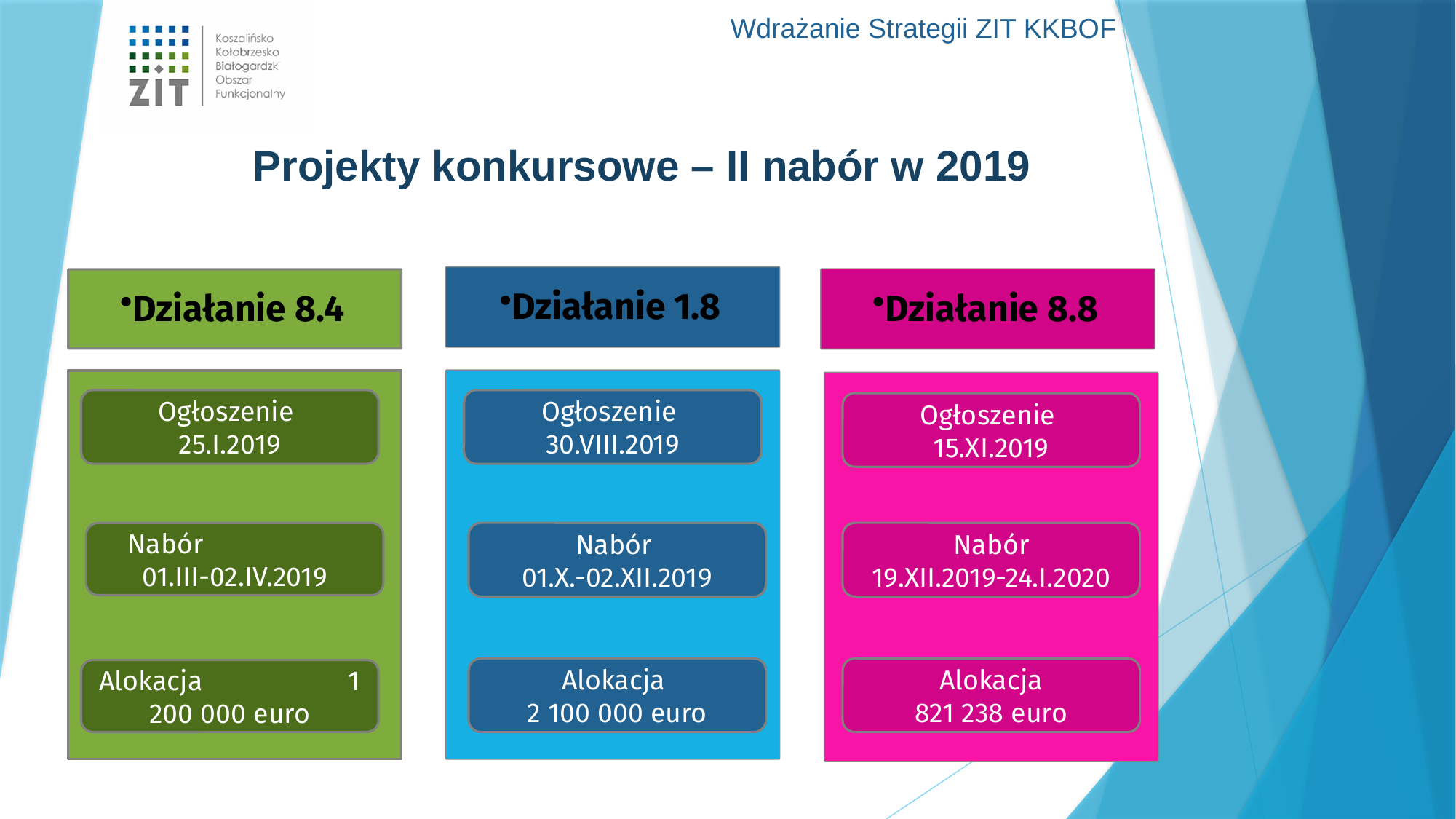

Projekty konkursowe – II nabór w 2019

Działanie 1.8

Działanie 8.8

Działanie 8.4

Ogłoszenie
25.I.2019
Ogłoszenie
30.VIII.2019
Ogłoszenie
15.XI.2019
Nabór                    01.III-02.IV.2019
Nabór
19.XII.2019-24.I.2020
Nabór
01.X.-02.XII.2019
Alokacja
2 100 000 euro
Alokacja
821 238 euro
Alokacja                    1 200 000 euro